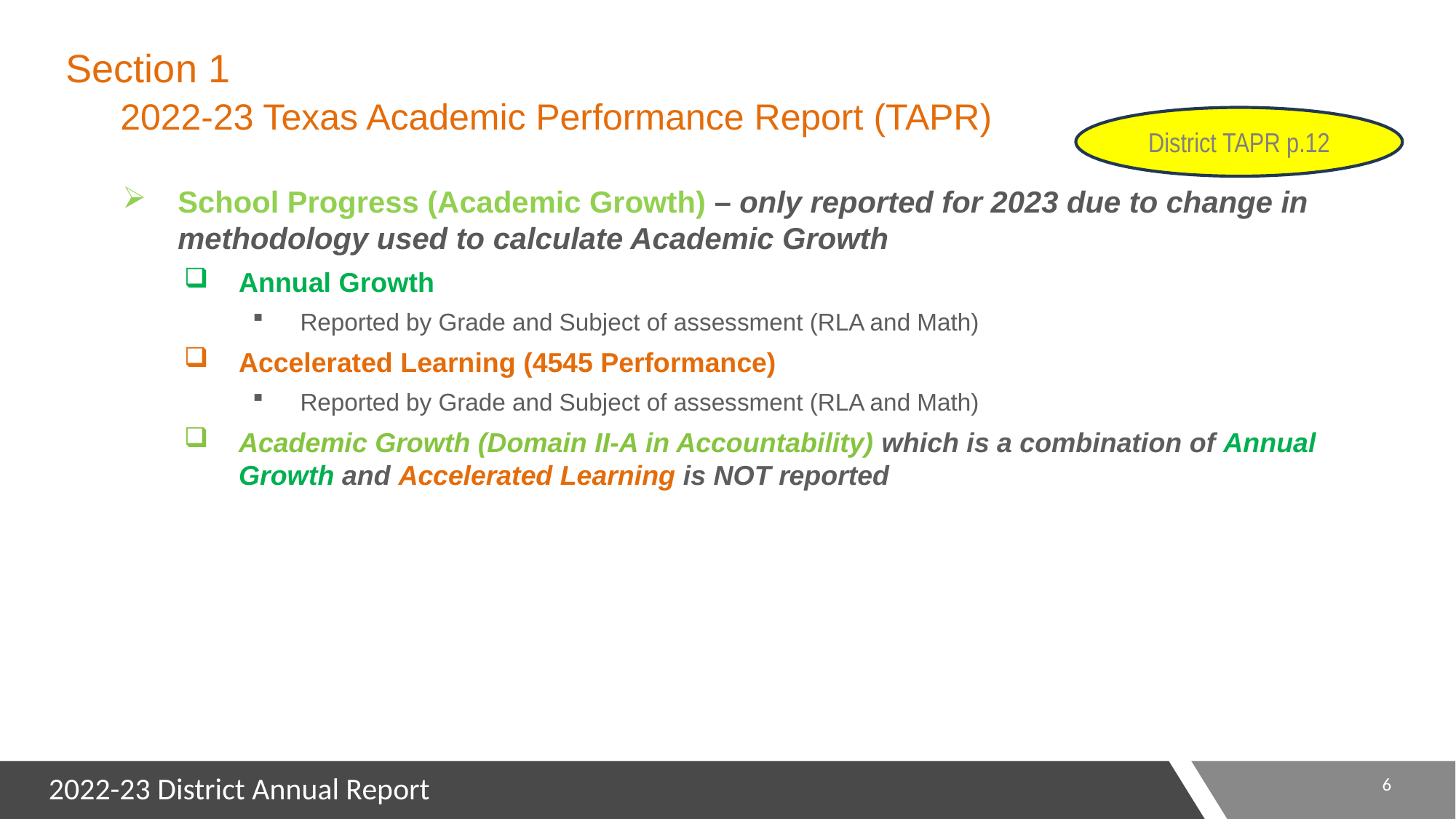

# Section 1 2022-23 Texas Academic Performance Report (TAPR)
District TAPR p.12
School Progress (Academic Growth) – only reported for 2023 due to change in methodology used to calculate Academic Growth
Annual Growth
Reported by Grade and Subject of assessment (RLA and Math)
Accelerated Learning (4545 Performance)
Reported by Grade and Subject of assessment (RLA and Math)
Academic Growth (Domain II-A in Accountability) which is a combination of Annual Growth and Accelerated Learning is NOT reported
6